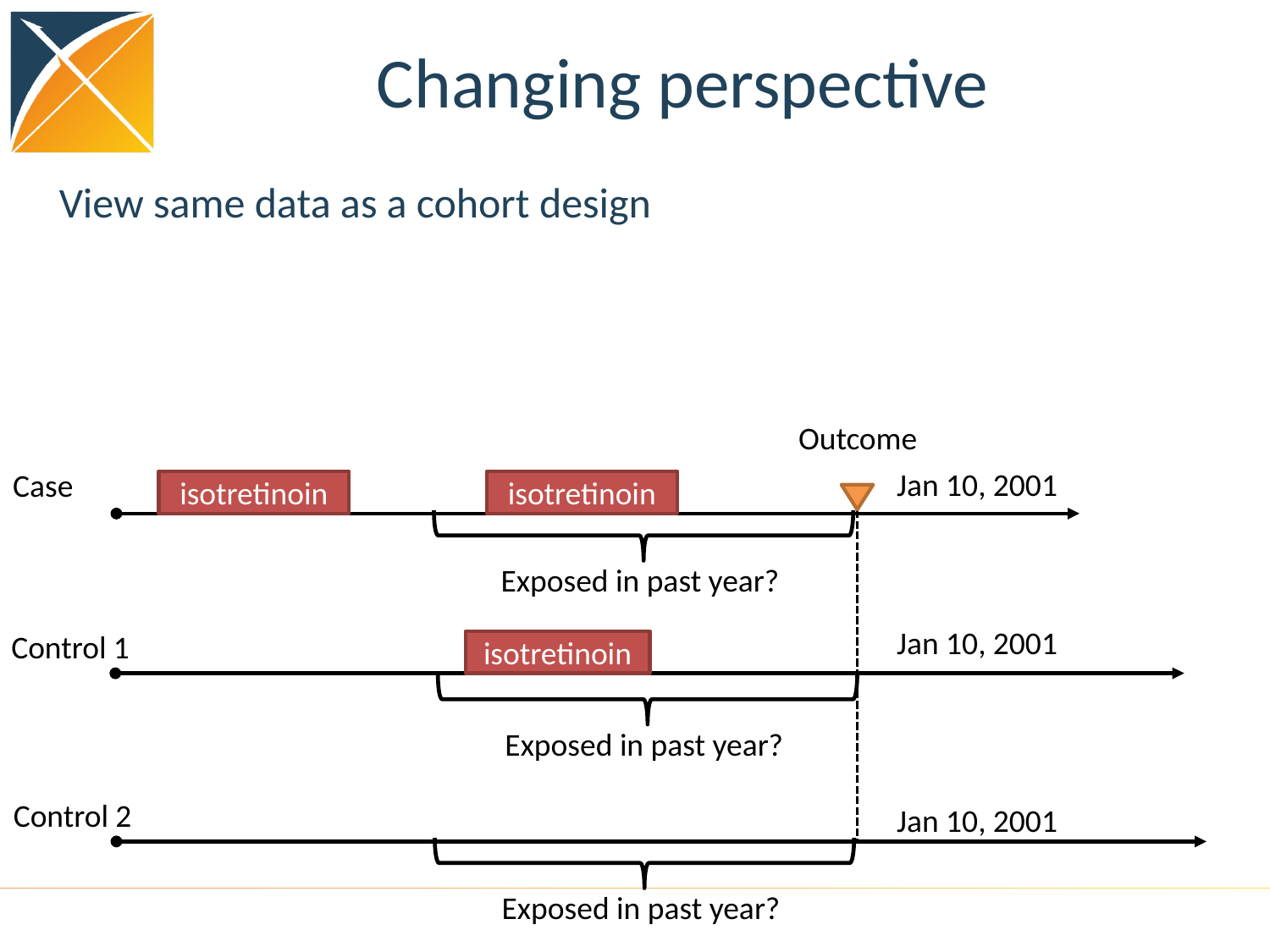

# Changing perspective
View same data as a cohort design
Outcome
Jan 10, 2001
Jan 10, 2001
Jan 10, 2001
Case
isotretinoin
isotretinoin

Exposed in past year?
Control 1
isotretinoin

Exposed in past year?
Control 2

Exposed in past year?

6